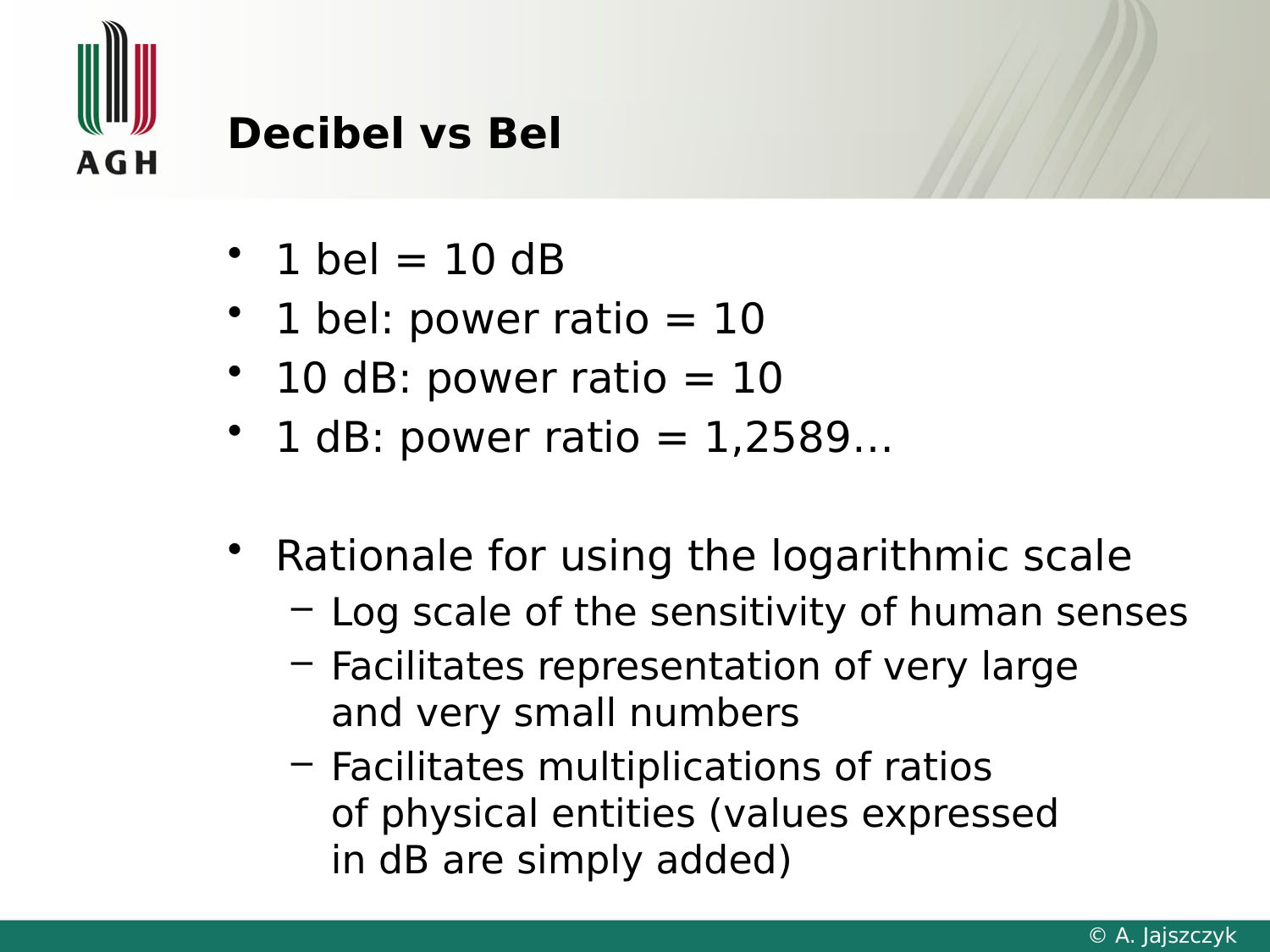

# Decibel vs Bel
1 bel = 10 dB
1 bel: power ratio = 10
10 dB: power ratio = 10
1 dB: power ratio = 1,2589…

Rationale for using the logarithmic scale
Log scale of the sensitivity of human senses
Facilitates representation of very large
and very small numbers
Facilitates multiplications of ratios
of physical entities (values expressed
in dB are simply added)